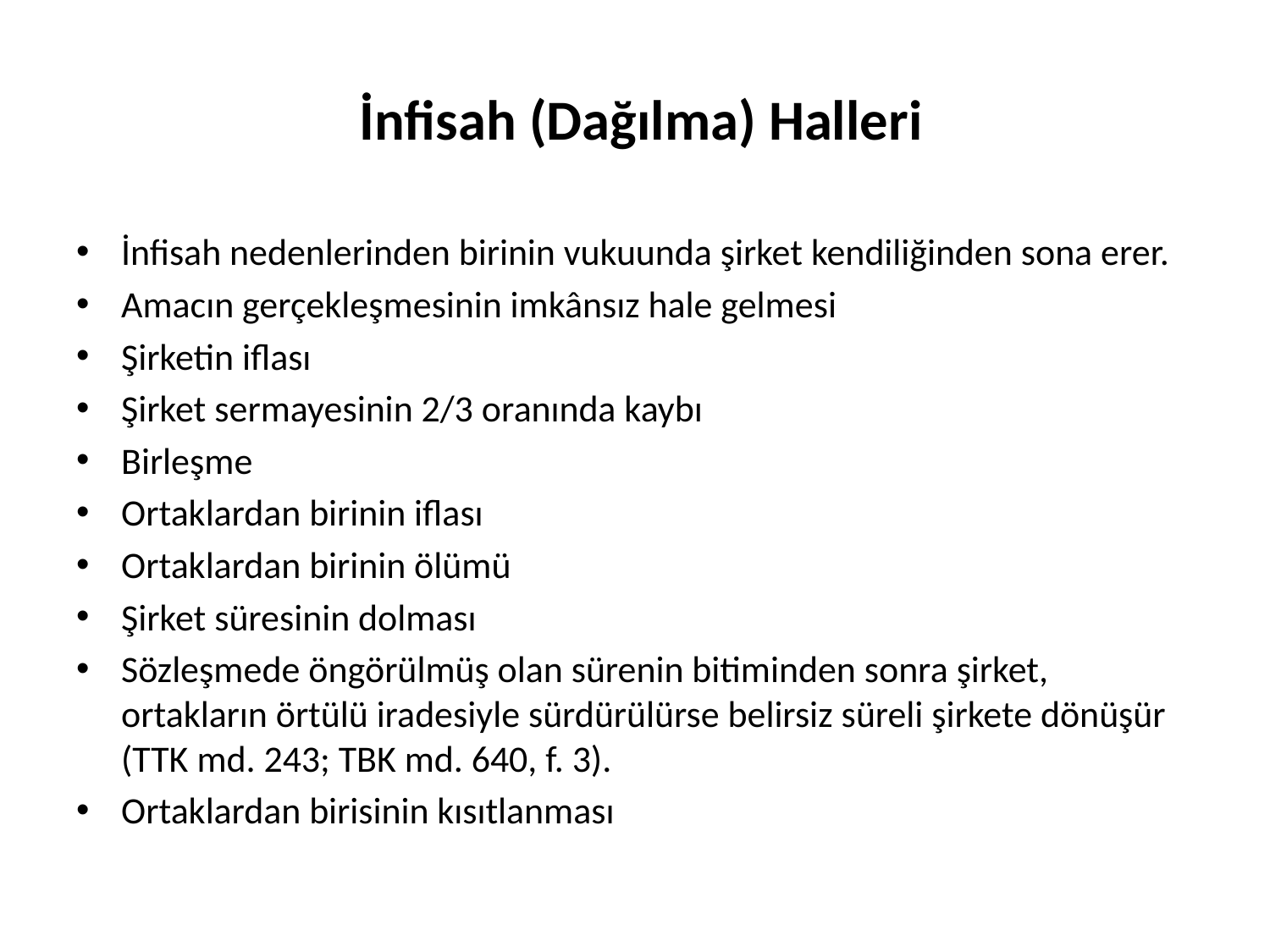

# İnfisah (Dağılma) Halleri
İnfisah nedenlerinden birinin vukuunda şirket kendiliğinden sona erer.
Amacın gerçekleşmesinin imkânsız hale gelmesi
Şirketin iflası
Şirket sermayesinin 2/3 oranında kaybı
Birleşme
Ortaklardan birinin iflası
Ortaklardan birinin ölümü
Şirket süresinin dolması
Sözleşmede öngörülmüş olan sürenin bitiminden sonra şirket, ortakların örtülü iradesiyle sürdürülürse belirsiz süreli şirkete dönüşür (TTK md. 243; TBK md. 640, f. 3).
Ortaklardan birisinin kısıtlanması